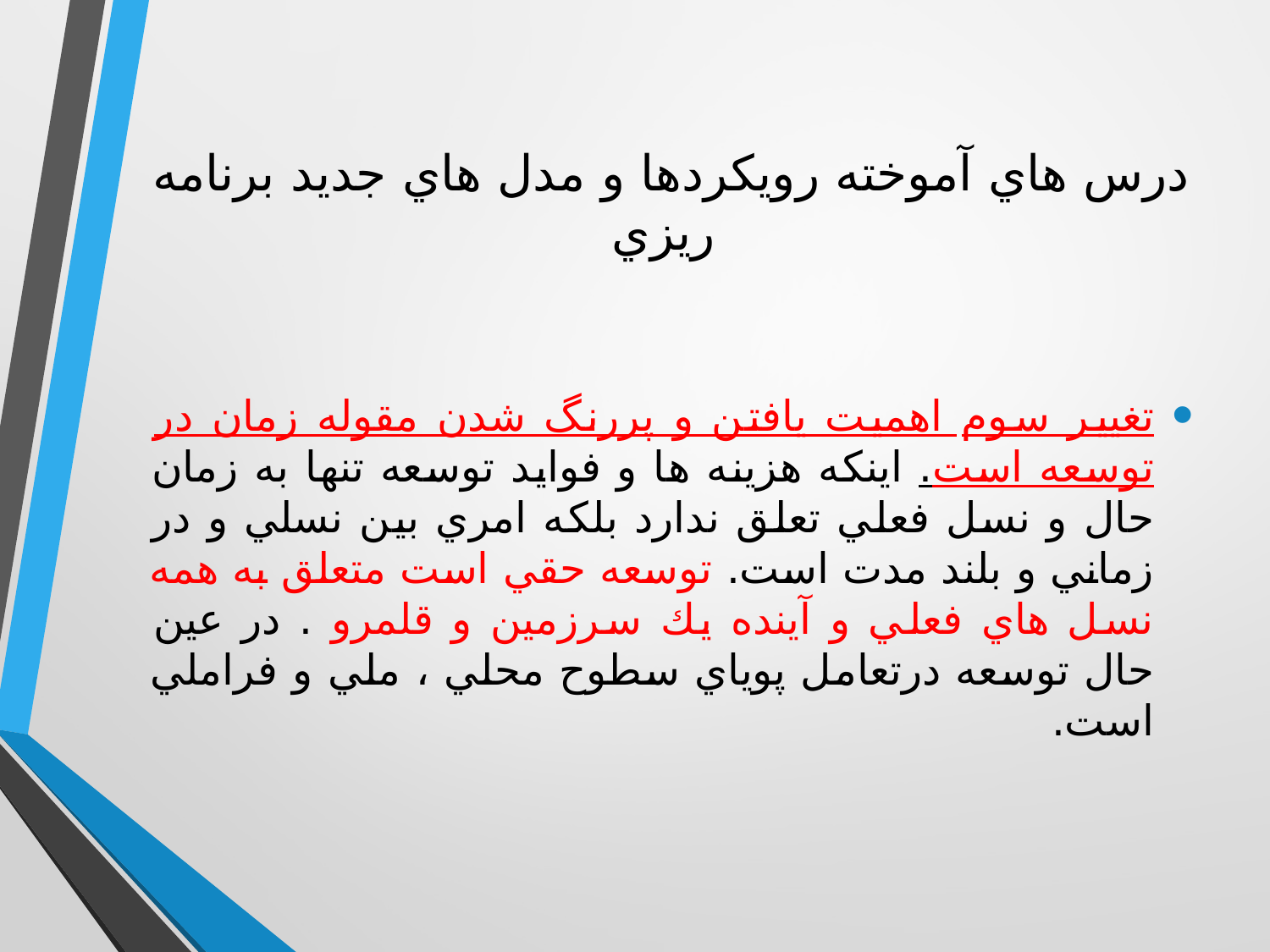

# درس هاي آموخته رويكردها و مدل هاي جديد برنامه ريزي
تغيير سوم اهميت يافتن و پررنگ شدن مقوله زمان در توسعه است. اينكه هزينه ها و فوايد توسعه تنها به زمان حال و نسل فعلي تعلق ندارد بلكه امري بين نسلي و در زماني و بلند مدت است. توسعه حقي است متعلق به همه نسل هاي فعلي و آينده يك سرزمين و قلمرو . در عين حال توسعه درتعامل پوياي سطوح محلي ، ملي و فراملي است.